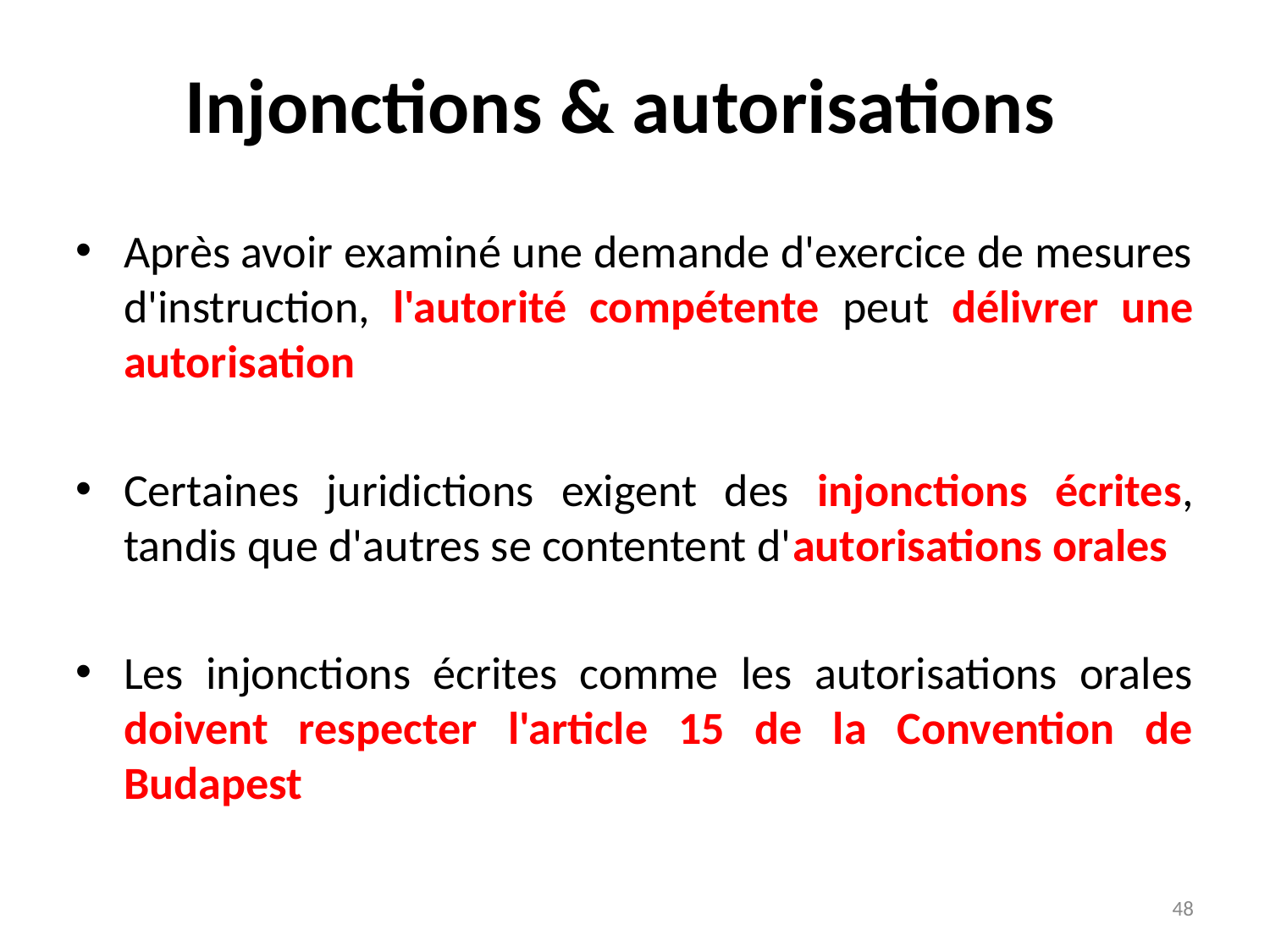

# Injonctions & autorisations

Après avoir examiné une demande d'exercice de mesures d'instruction, l'autorité compétente peut délivrer une autorisation

Certaines juridictions exigent des injonctions écrites, tandis que d'autres se contentent d'autorisations orales

Les injonctions écrites comme les autorisations orales doivent respecter l'article 15 de la Convention de Budapest
48